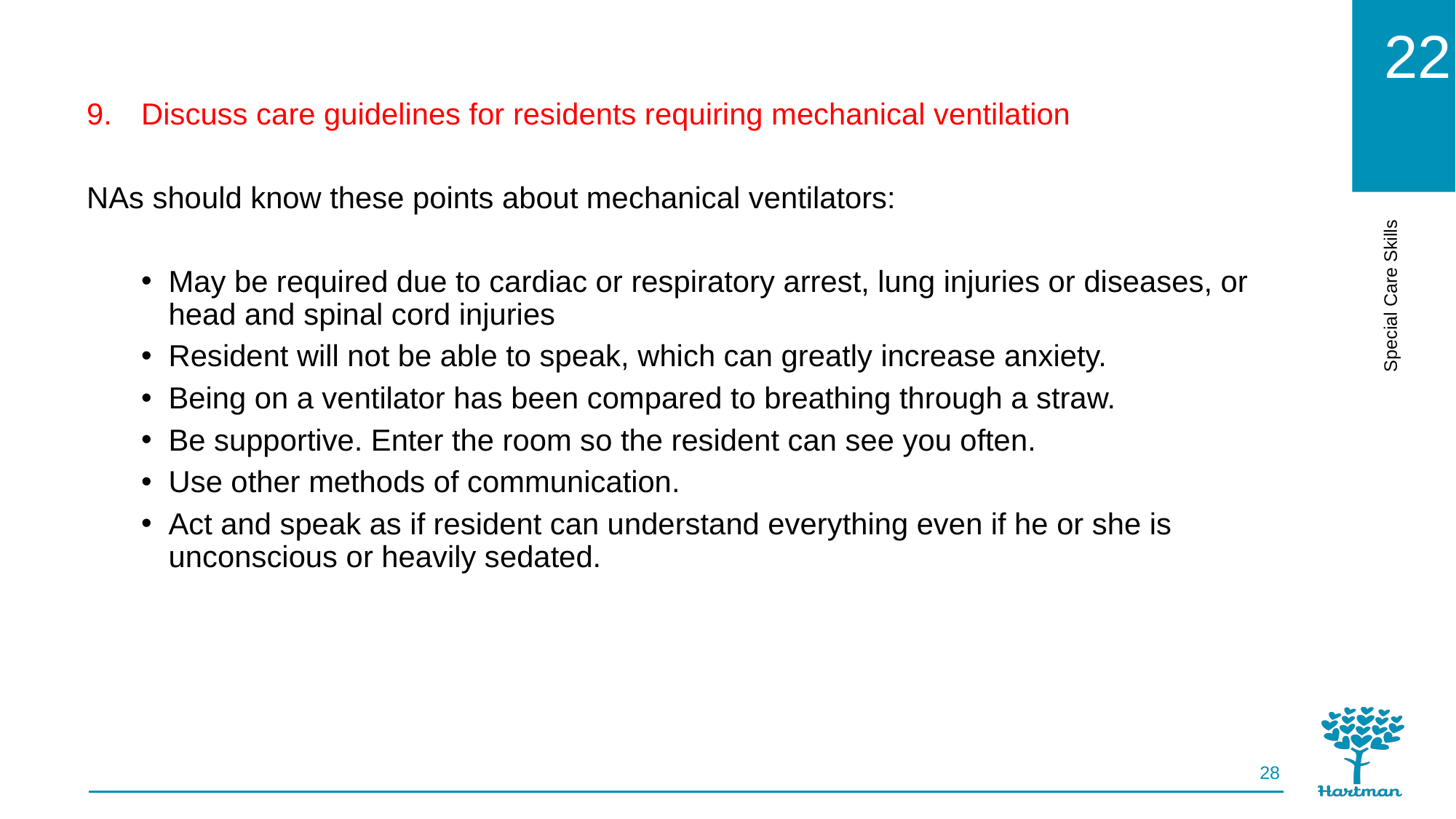

Discuss care guidelines for residents requiring mechanical ventilation

NAs should know these points about mechanical ventilators:

May be required due to cardiac or respiratory arrest, lung injuries or diseases, or head and spinal cord injuries
Resident will not be able to speak, which can greatly increase anxiety.
Being on a ventilator has been compared to breathing through a straw.
Be supportive. Enter the room so the resident can see you often.
Use other methods of communication.
Act and speak as if resident can understand everything even if he or she is unconscious or heavily sedated.

28